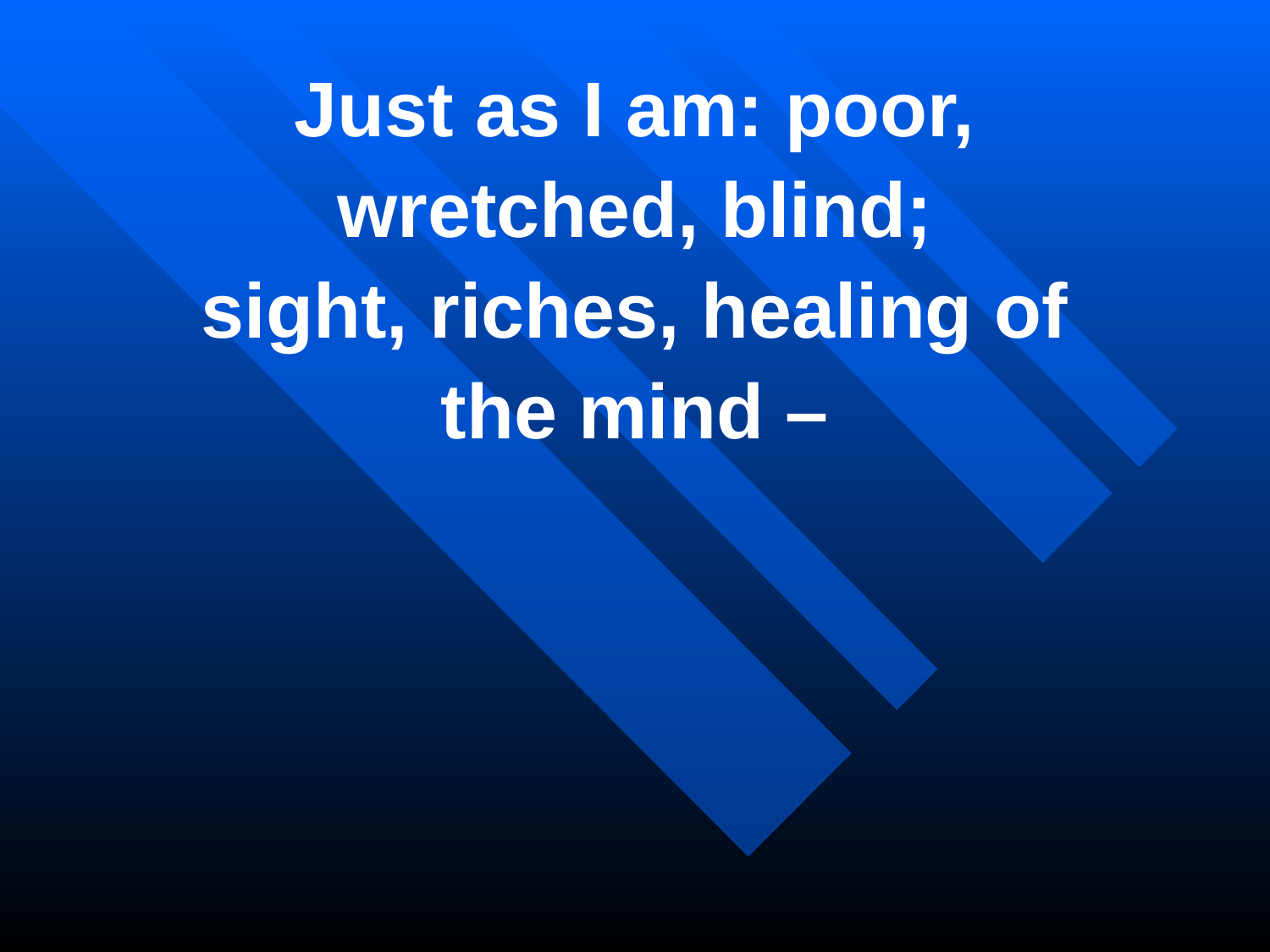

Just as I am: poor,
wretched, blind;
sight, riches, healing of
the mind –